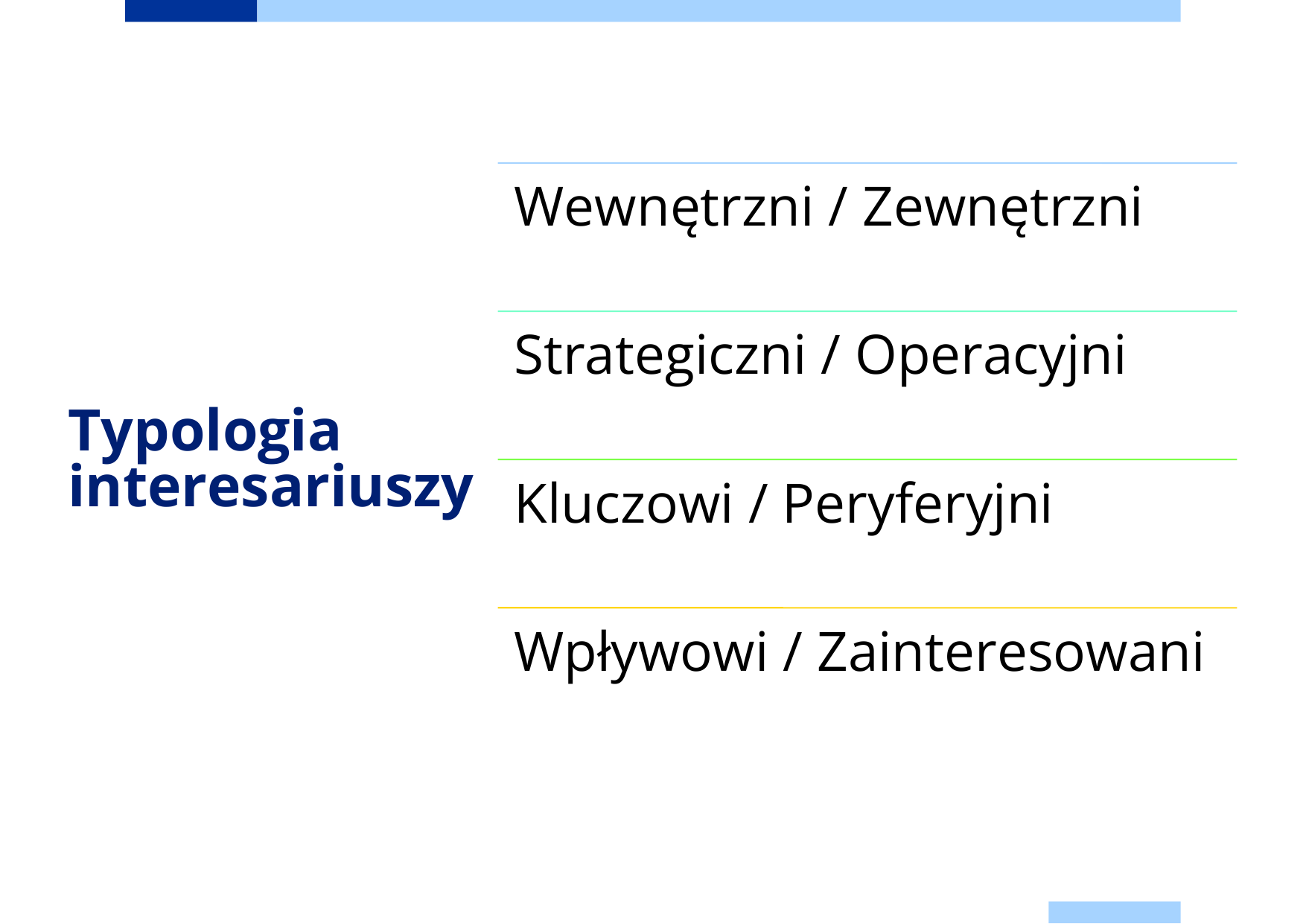

Wewnętrzni / Zewnętrzni
Strategiczni / Operacyjni
Kluczowi / Peryferyjni
Wpływowi / Zainteresowani
# Typologia interesariuszy